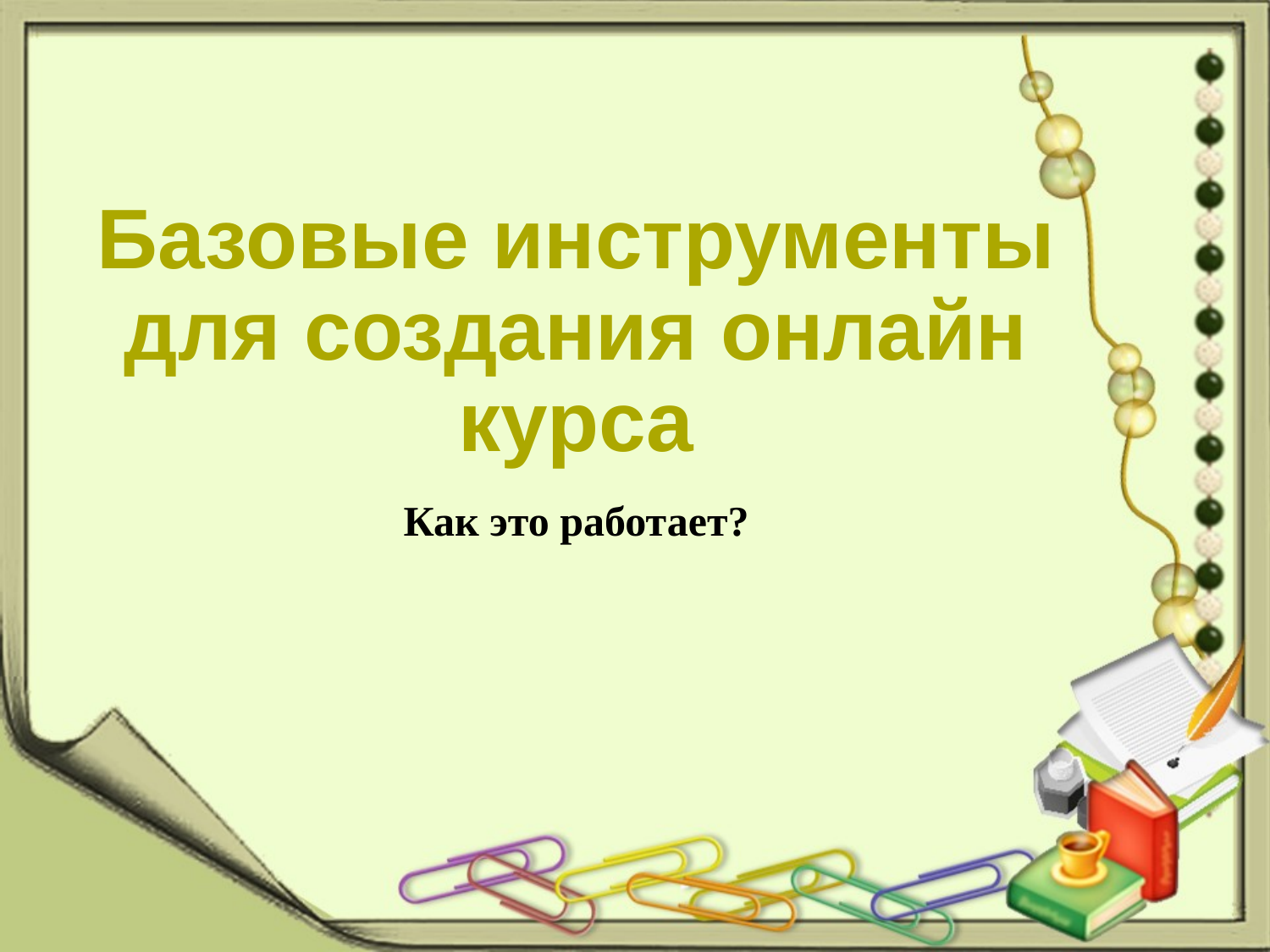

# Базовые инструменты для создания онлайн курса
Как это работает?